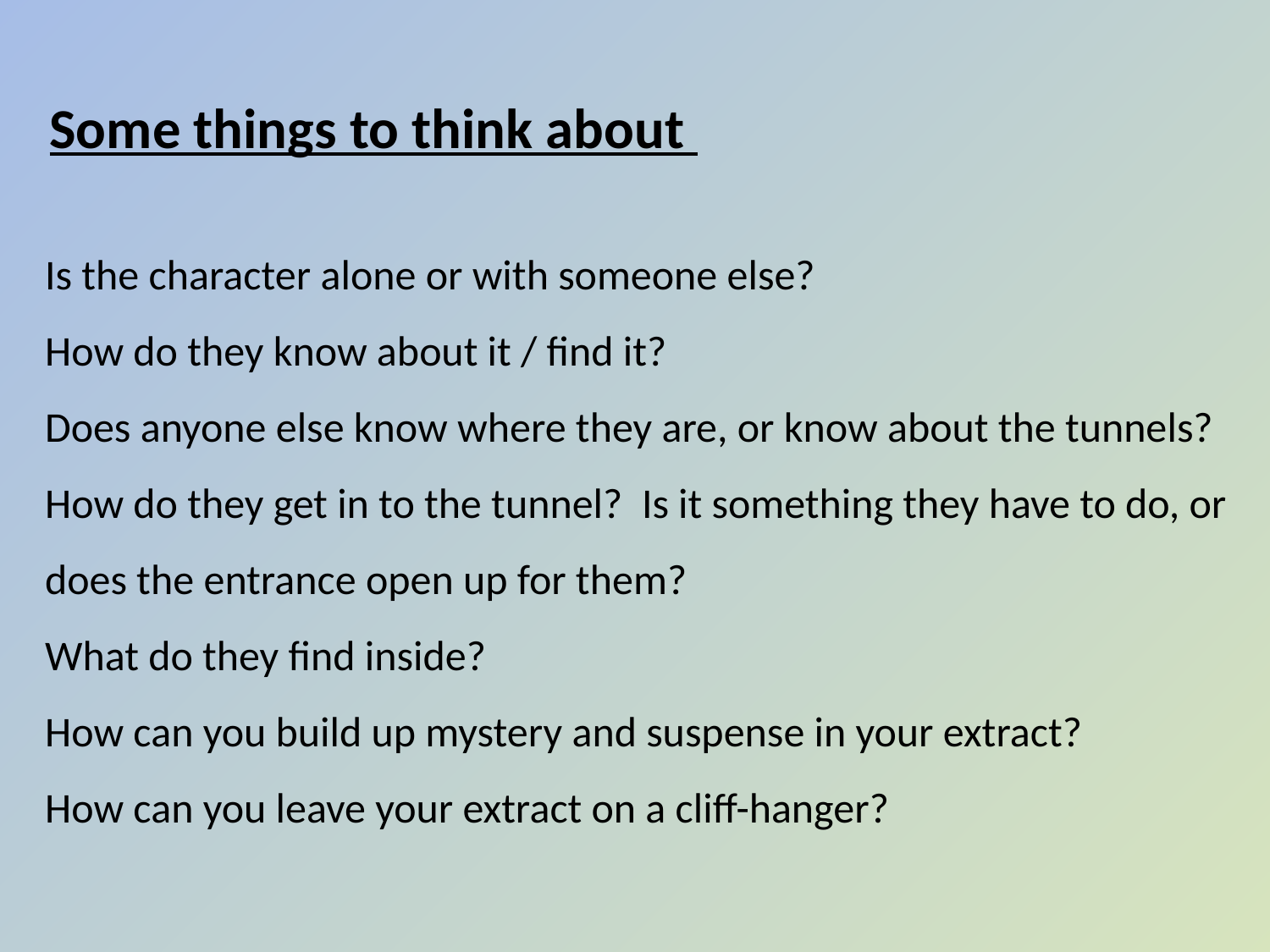

Some things to think about
Is the character alone or with someone else?
How do they know about it / find it?
Does anyone else know where they are, or know about the tunnels?
How do they get in to the tunnel?  Is it something they have to do, or does the entrance open up for them?
What do they find inside?
How can you build up mystery and suspense in your extract?
How can you leave your extract on a cliff-hanger?